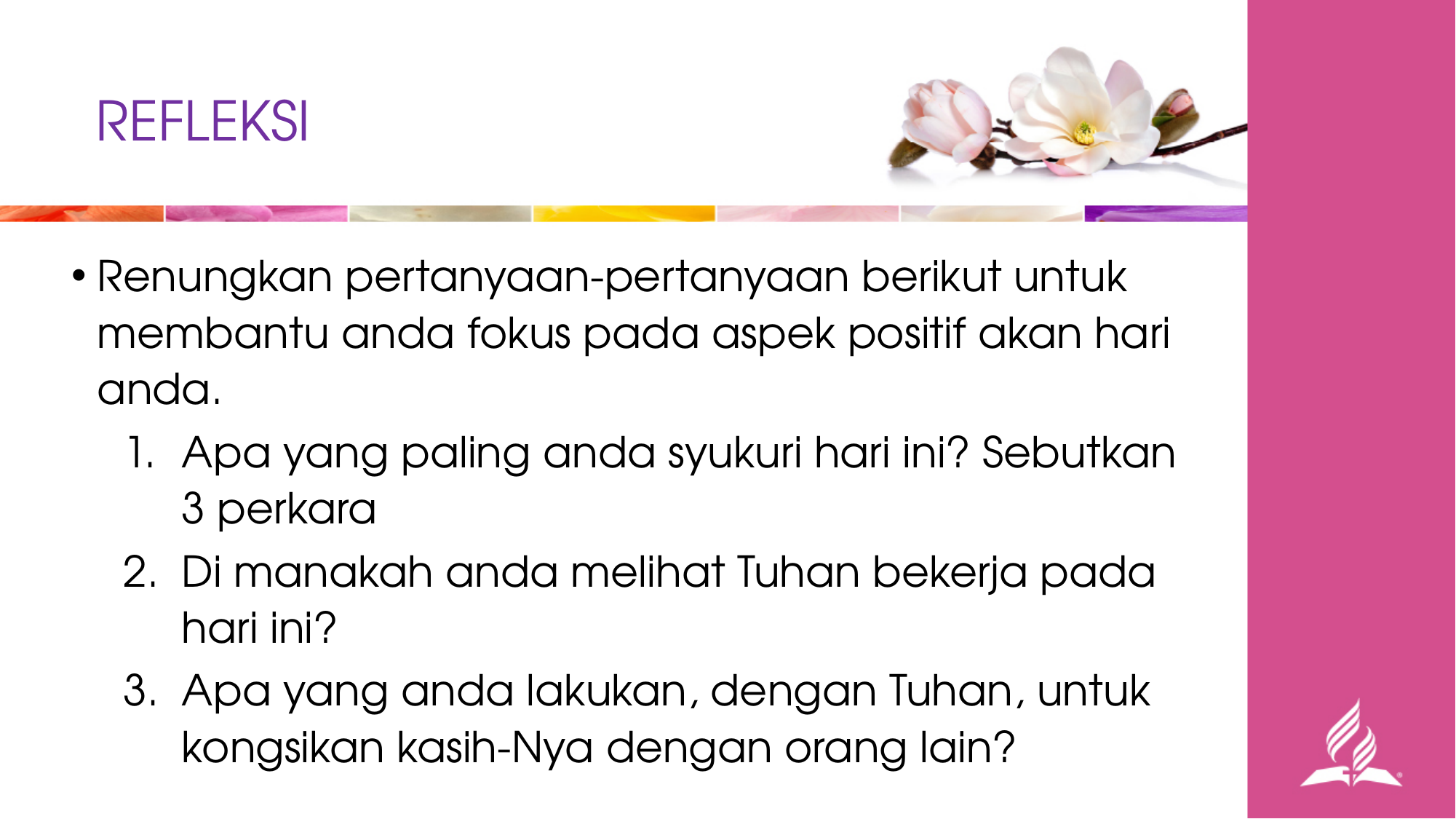

REFLEKSI
Renungkan pertanyaan-pertanyaan berikut untuk membantu anda fokus pada aspek positif akan hari anda.
Apa yang paling anda syukuri hari ini? Sebutkan 3 perkara
Di manakah anda melihat Tuhan bekerja pada hari ini?
Apa yang anda lakukan, dengan Tuhan, untuk kongsikan kasih-Nya dengan orang lain?